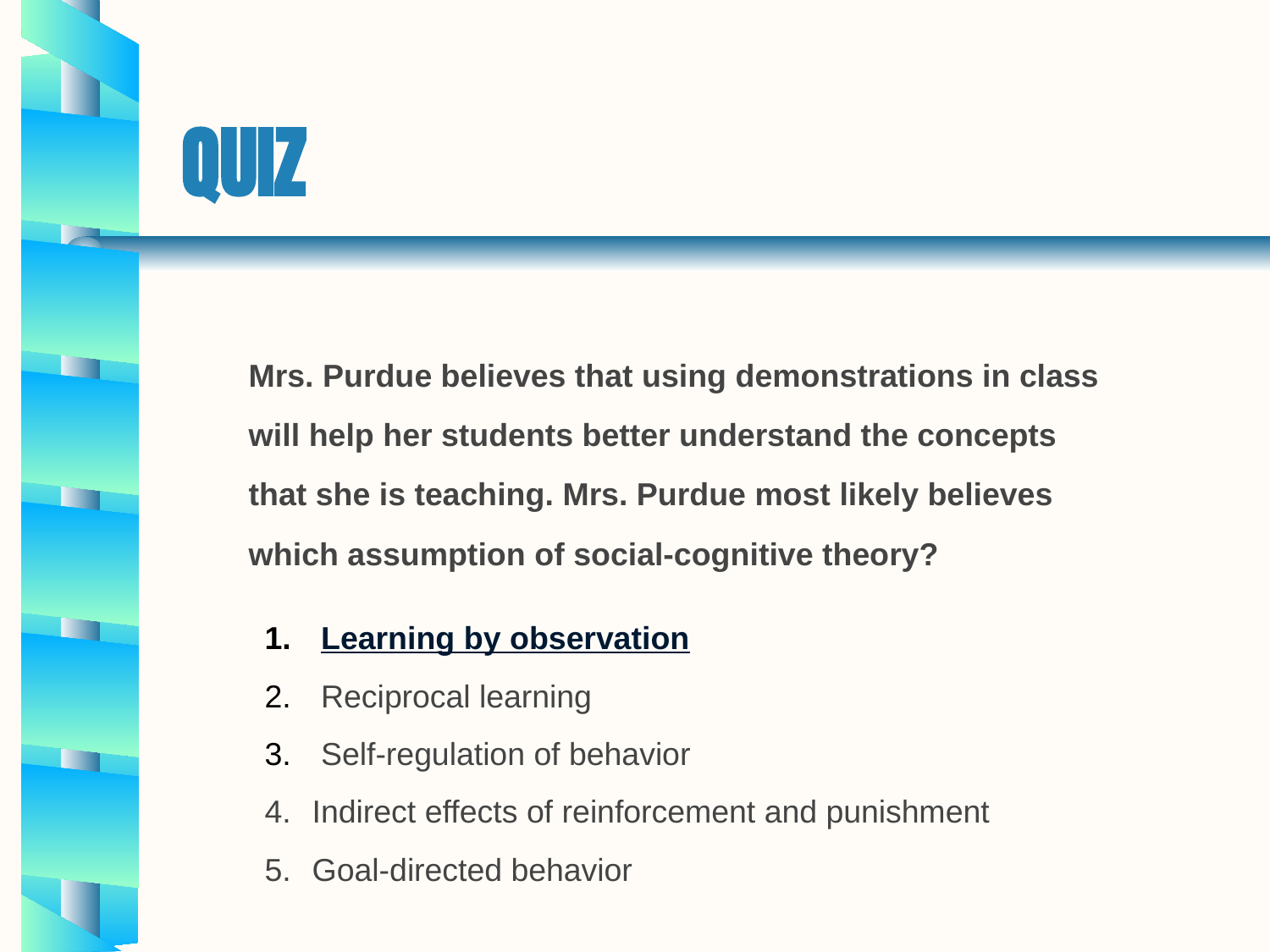

# Quiz
Mrs. Purdue believes that using demonstrations in class will help her students better understand the concepts that she is teaching. Mrs. Purdue most likely believes which assumption of social-cognitive theory?
 Learning by observation
 Reciprocal learning
 Self-regulation of behavior
Indirect effects of reinforcement and punishment
Goal-directed behavior